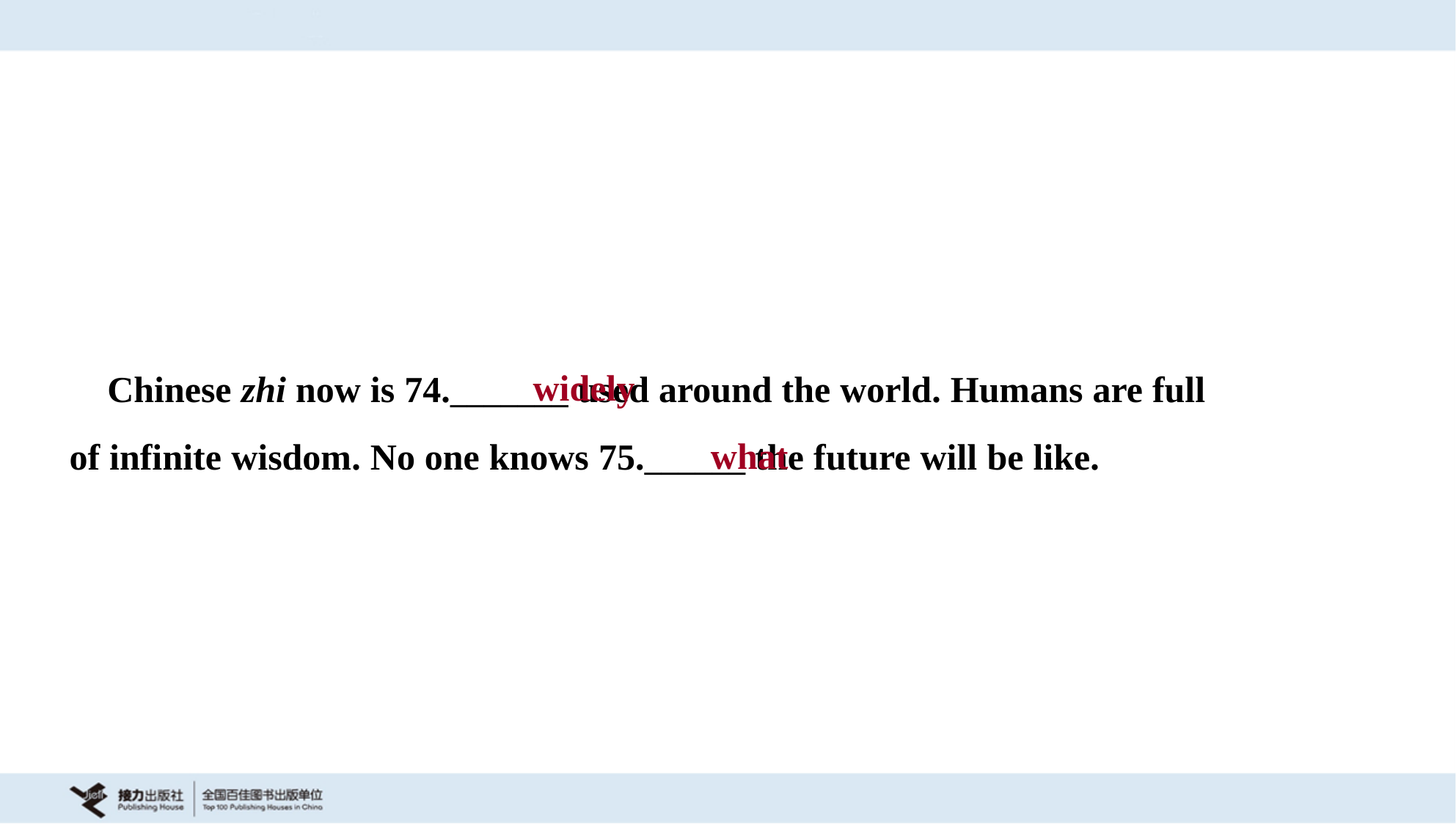

Chinese zhi now is 74._______ used around the world. Humans are full
of infinite wisdom. No one knows 75.______ the future will be like.
widely
what